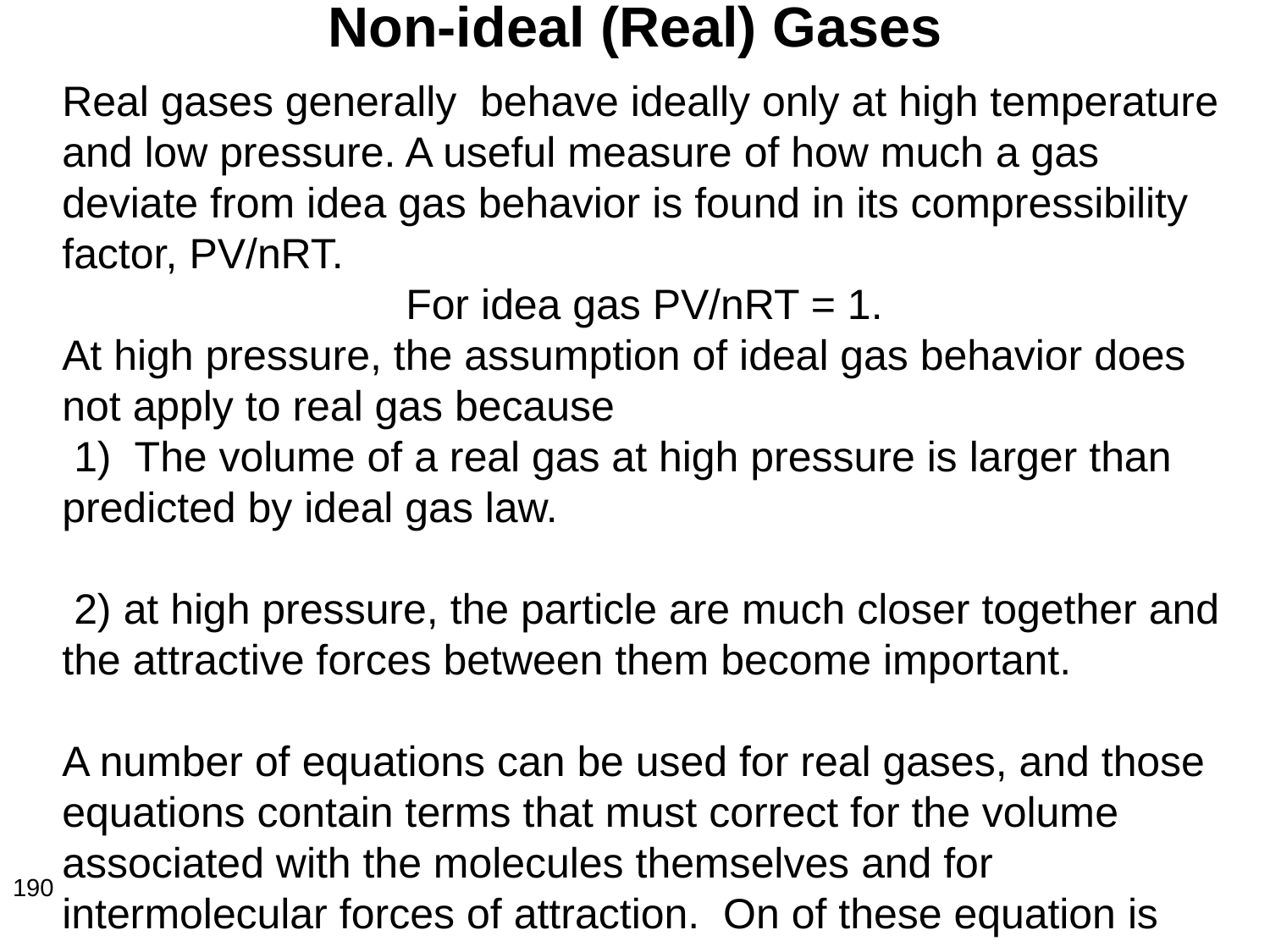

# Non-ideal (Real) Gases
Real gases generally  behave ideally only at high temperature and low pressure. A useful measure of how much a gas deviate from idea gas behavior is found in its compressibility factor, PV/nRT.
                             For idea gas PV/nRT = 1.
At high pressure, the assumption of ideal gas behavior does not apply to real gas because
 1)  The volume of a real gas at high pressure is larger than predicted by ideal gas law.

 2) at high pressure, the particle are much closer together and the attractive forces between them become important.

A number of equations can be used for real gases, and those equations contain terms that must correct for the volume associated with the molecules themselves and for intermolecular forces of attraction.  On of these equation is
190